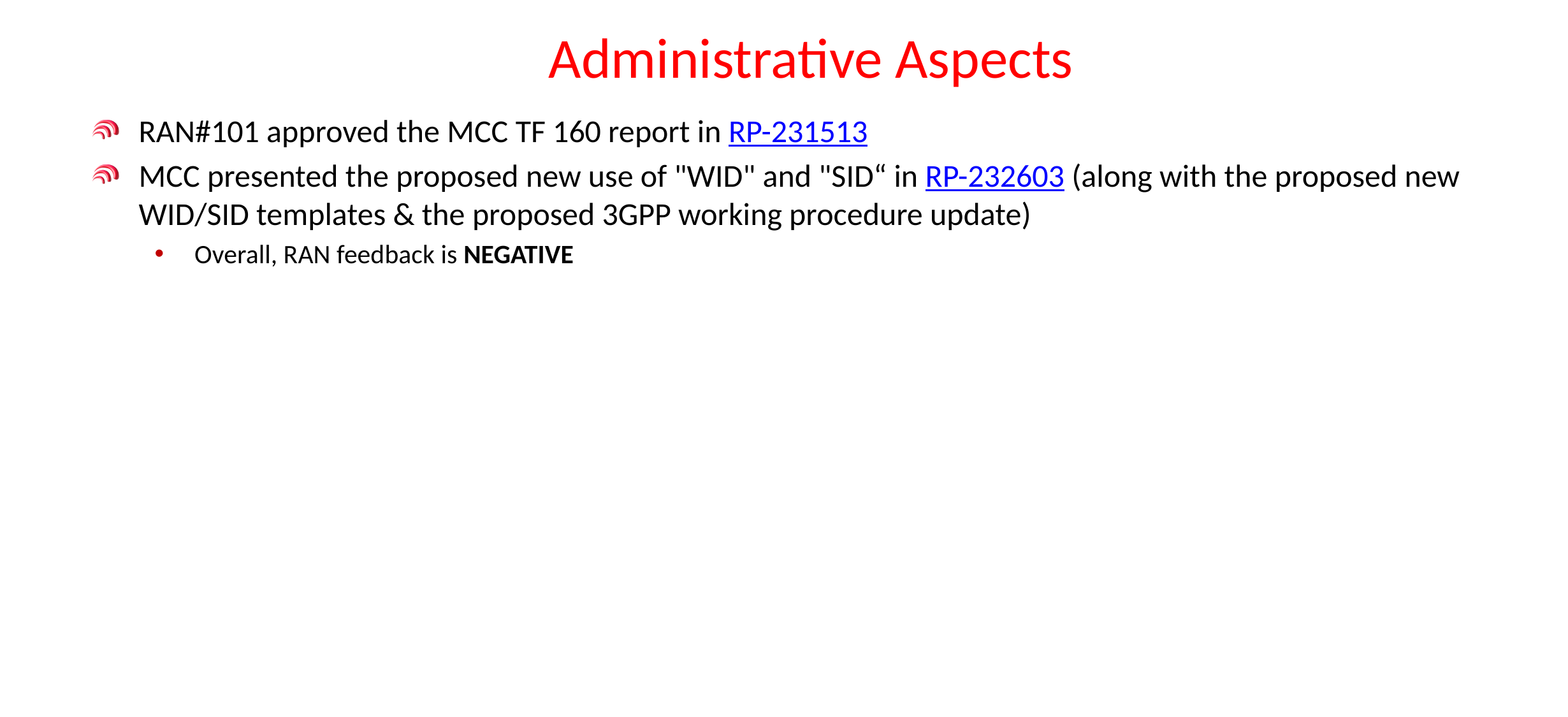

# Administrative Aspects
RAN#101 approved the MCC TF 160 report in RP-231513
MCC presented the proposed new use of "WID" and "SID“ in RP-232603 (along with the proposed new WID/SID templates & the proposed 3GPP working procedure update)
Overall, RAN feedback is NEGATIVE